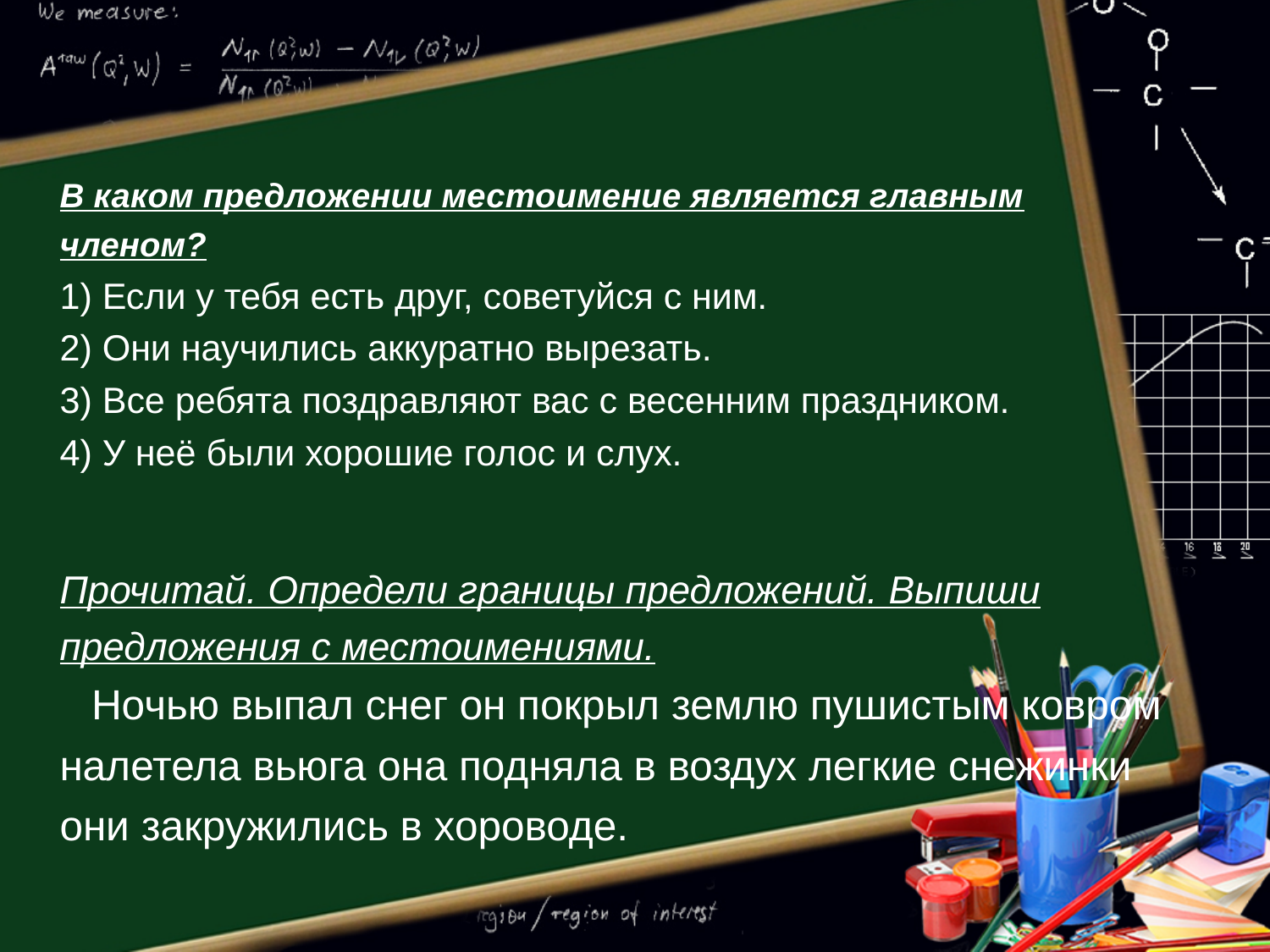

В каком предложении местоимение является главным членом?
1) Если у тебя есть друг, советуйся с ним.
2) Они научились аккуратно вырезать.
3) Все ребята поздравляют вас с весенним праздником.
4) У неё были хорошие голос и слух.

Прочитай. Определи границы предложений. Выпиши предложения с местоимениями.
Ночью выпал снег он покрыл землю пушистым ковром налетела вьюга она подняла в воздух легкие снежинки они закружились в хороводе.